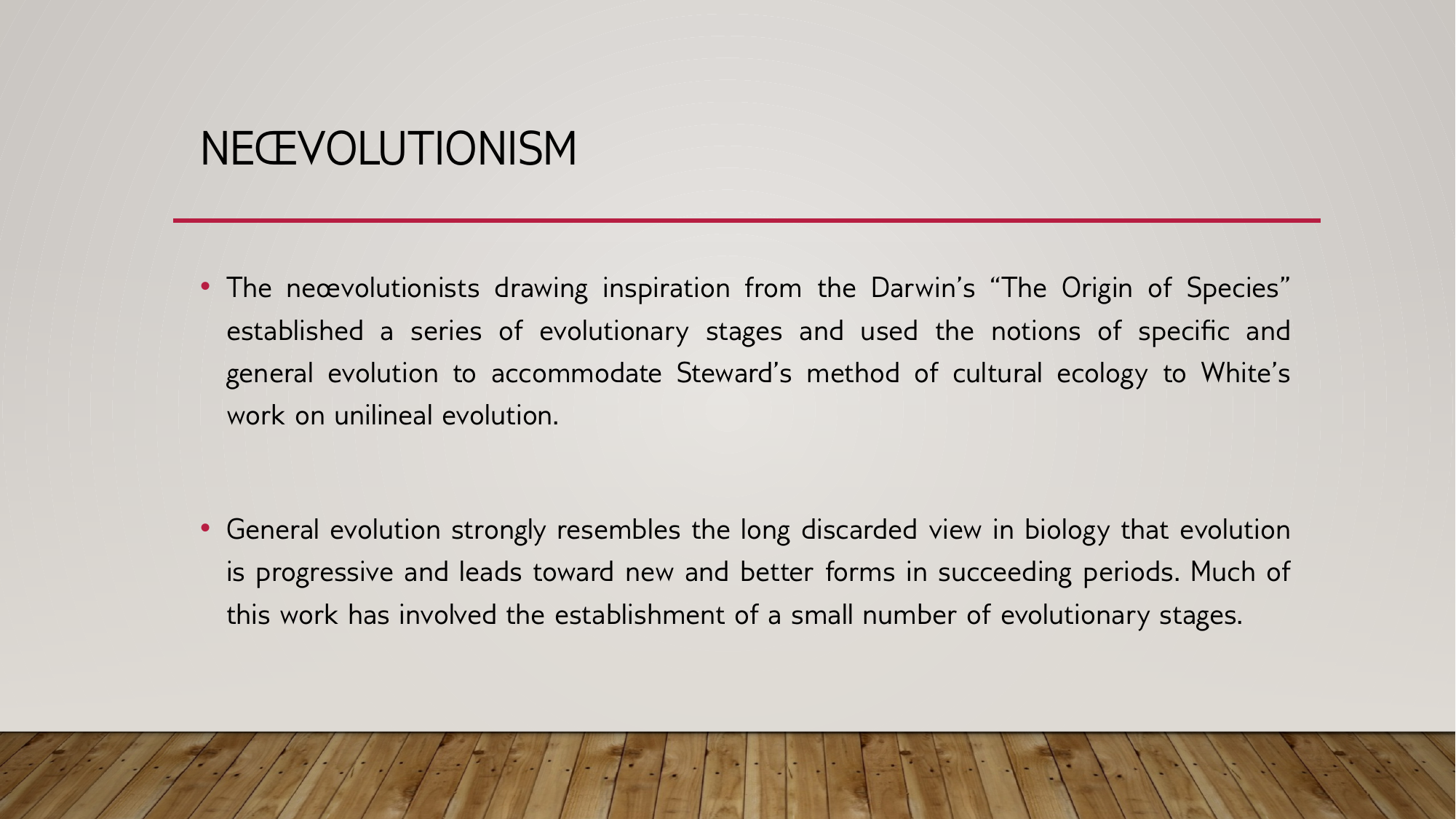

# Neoevolutionism
The neoevolutionists drawing inspiration from the Darwin’s “The Origin of Species” established a series of evolutionary stages and used the notions of specific and general evolution to accommodate Steward’s method of cultural ecology to White’s work on unilineal evolution.

General evolution strongly resembles the long discarded view in biology that evolution is progressive and leads toward new and better forms in succeeding periods. Much of this work has involved the establishment of a small number of evolutionary stages.